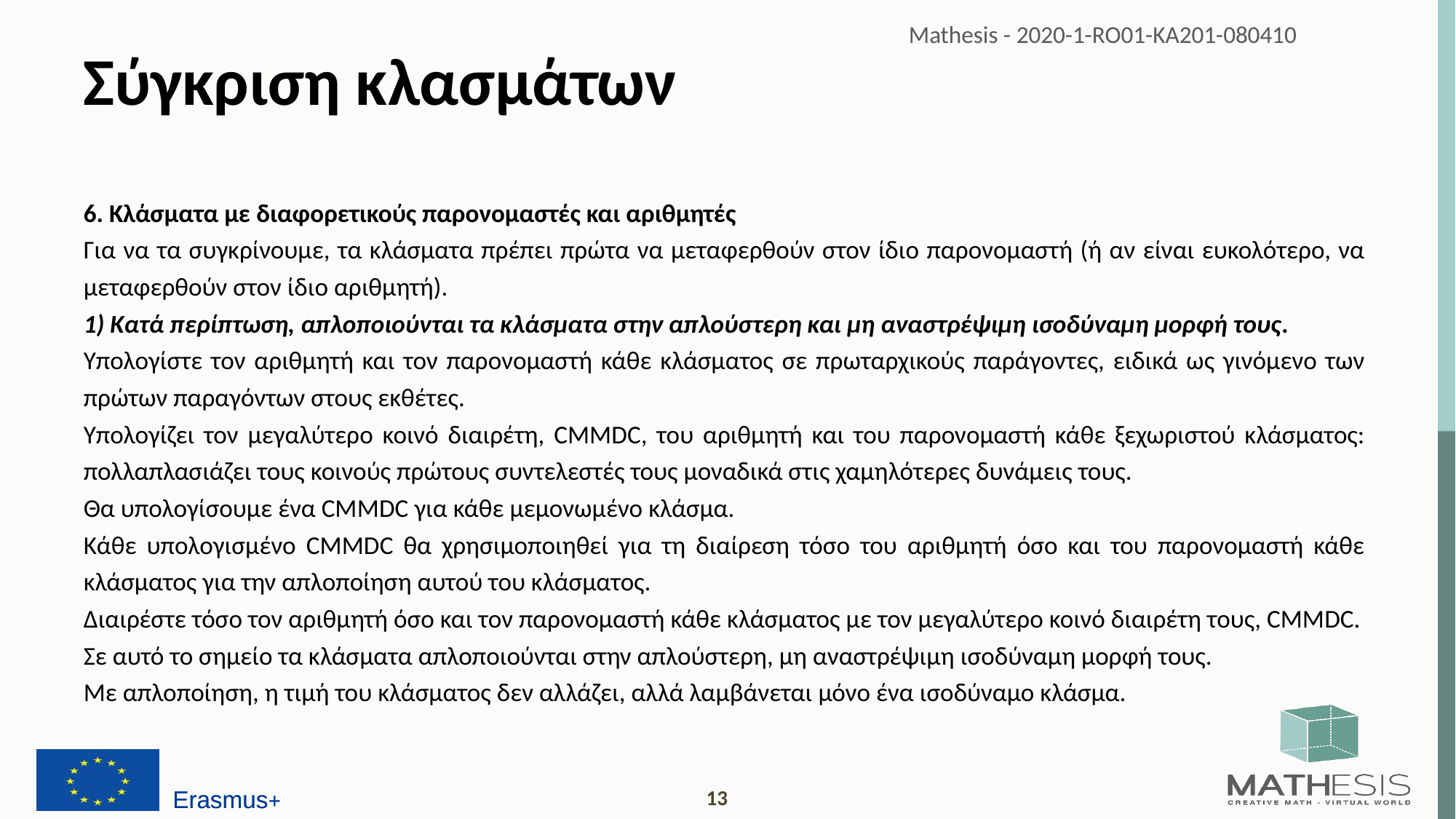

# Σύγκριση κλασμάτων

6. Κλάσματα με διαφορετικούς παρονομαστές και αριθμητές
Για να τα συγκρίνουμε, τα κλάσματα πρέπει πρώτα να μεταφερθούν στον ίδιο παρονομαστή (ή αν είναι ευκολότερο, να μεταφερθούν στον ίδιο αριθμητή).
1) Κατά περίπτωση, απλοποιούνται τα κλάσματα στην απλούστερη και μη αναστρέψιμη ισοδύναμη μορφή τους.
Υπολογίστε τον αριθμητή και τον παρονομαστή κάθε κλάσματος σε πρωταρχικούς παράγοντες, ειδικά ως γινόμενο των πρώτων παραγόντων στους εκθέτες.
Υπολογίζει τον μεγαλύτερο κοινό διαιρέτη, CMMDC, του αριθμητή και του παρονομαστή κάθε ξεχωριστού κλάσματος: πολλαπλασιάζει τους κοινούς πρώτους συντελεστές τους μοναδικά στις χαμηλότερες δυνάμεις τους.
Θα υπολογίσουμε ένα CMMDC για κάθε μεμονωμένο κλάσμα.
Κάθε υπολογισμένο CMMDC θα χρησιμοποιηθεί για τη διαίρεση τόσο του αριθμητή όσο και του παρονομαστή κάθε κλάσματος για την απλοποίηση αυτού του κλάσματος.
Διαιρέστε τόσο τον αριθμητή όσο και τον παρονομαστή κάθε κλάσματος με τον μεγαλύτερο κοινό διαιρέτη τους, CMMDC.
Σε αυτό το σημείο τα κλάσματα απλοποιούνται στην απλούστερη, μη αναστρέψιμη ισοδύναμη μορφή τους.
Με απλοποίηση, η τιμή του κλάσματος δεν αλλάζει, αλλά λαμβάνεται μόνο ένα ισοδύναμο κλάσμα.